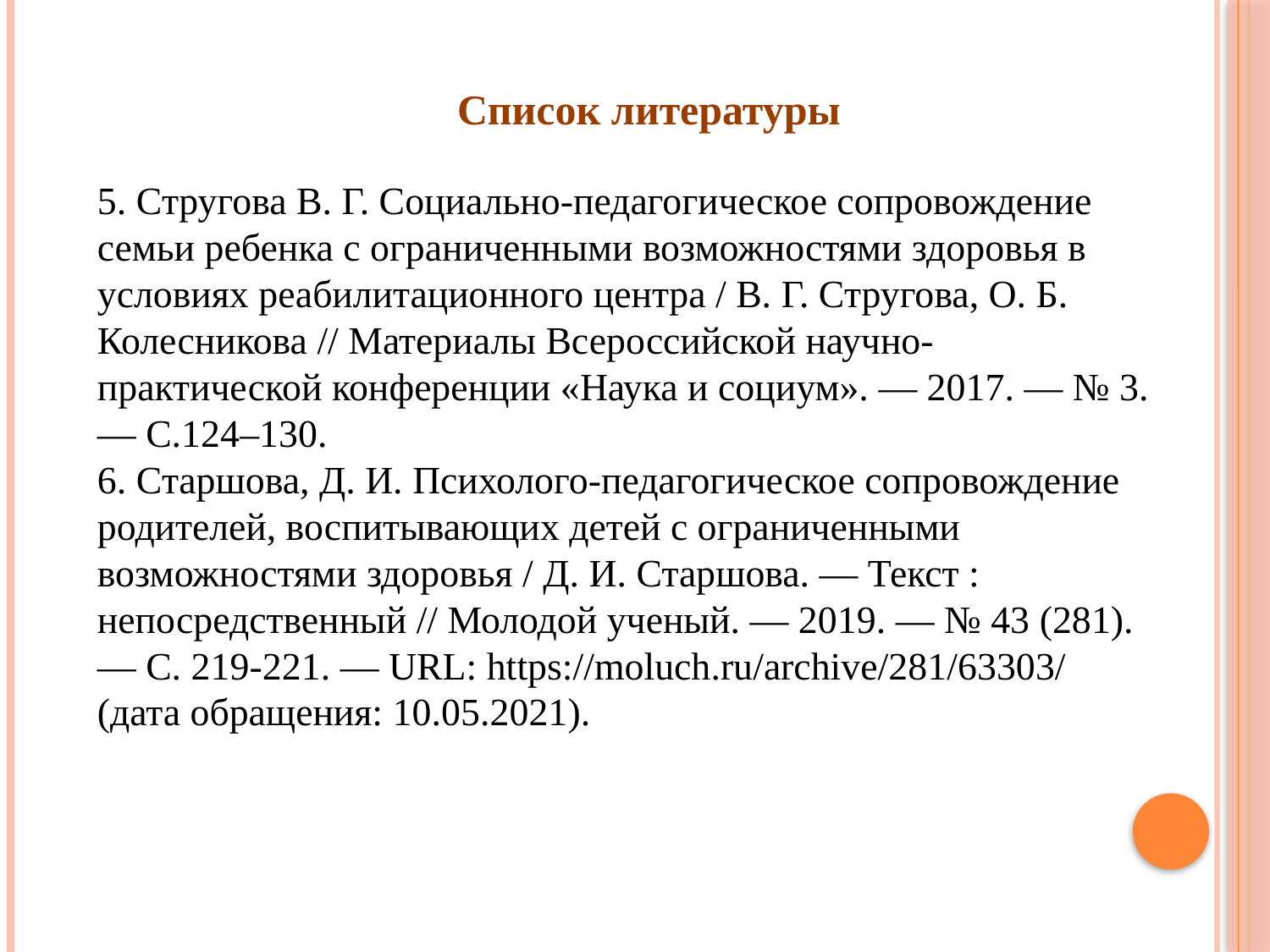

#
                                  Список литературы

5. Стругова В. Г. Социально-педагогическое сопровождение семьи ребенка с ограниченными возможностями здоровья в условиях реабилитационного центра / В. Г. Стругова, О. Б. Колесникова // Материалы Всероссийской научно-практической конференции «Наука и социум». — 2017. — № 3. — С.124–130.
6. Старшова, Д. И. Психолого-педагогическое сопровождение родителей, воспитывающих детей с ограниченными возможностями здоровья / Д. И. Старшова. — Текст : непосредственный // Молодой ученый. — 2019. — № 43 (281). — С. 219-221. — URL: https://moluch.ru/archive/281/63303/ (дата обращения: 10.05.2021).